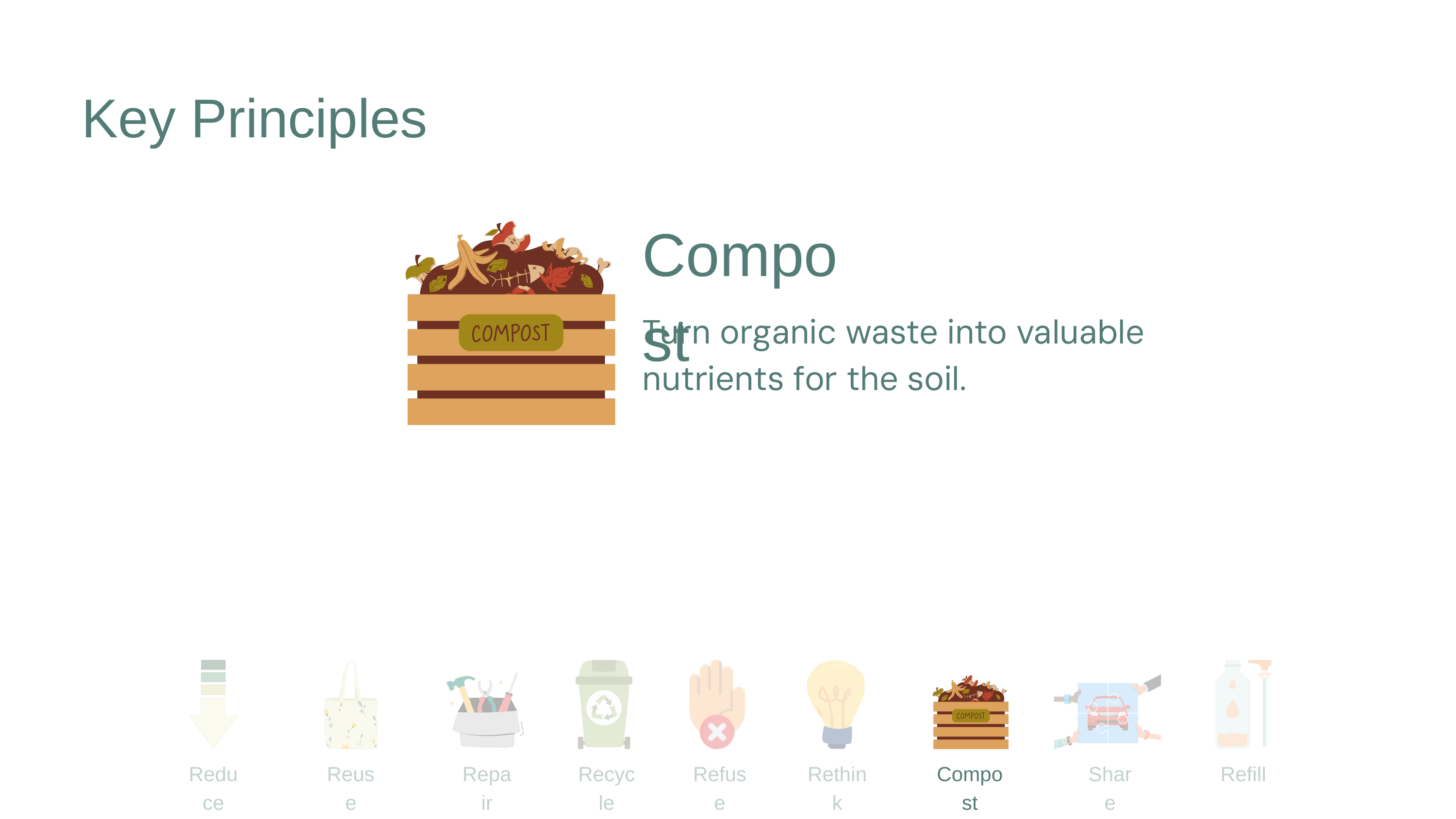

Key Principles
Compost

Turn organic waste into valuable nutrients for the soil.

Reduce
Reuse
Repair
Recycle
Refuse
Rethink
Compost
Share
Refill